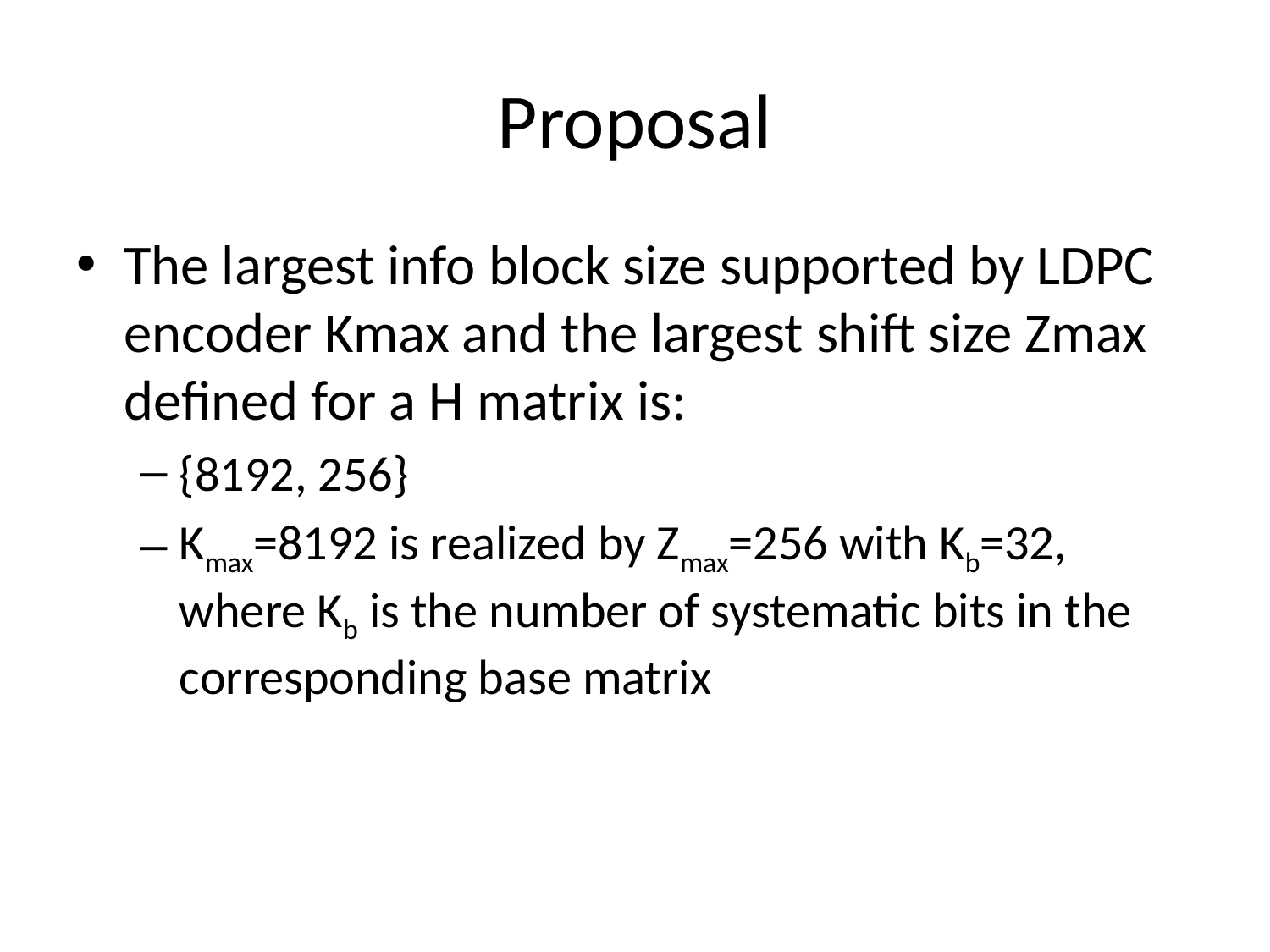

# Proposal
The largest info block size supported by LDPC encoder Kmax and the largest shift size Zmax defined for a H matrix is:
{8192, 256}
Kmax=8192 is realized by Zmax=256 with Kb=32, where Kb is the number of systematic bits in the corresponding base matrix